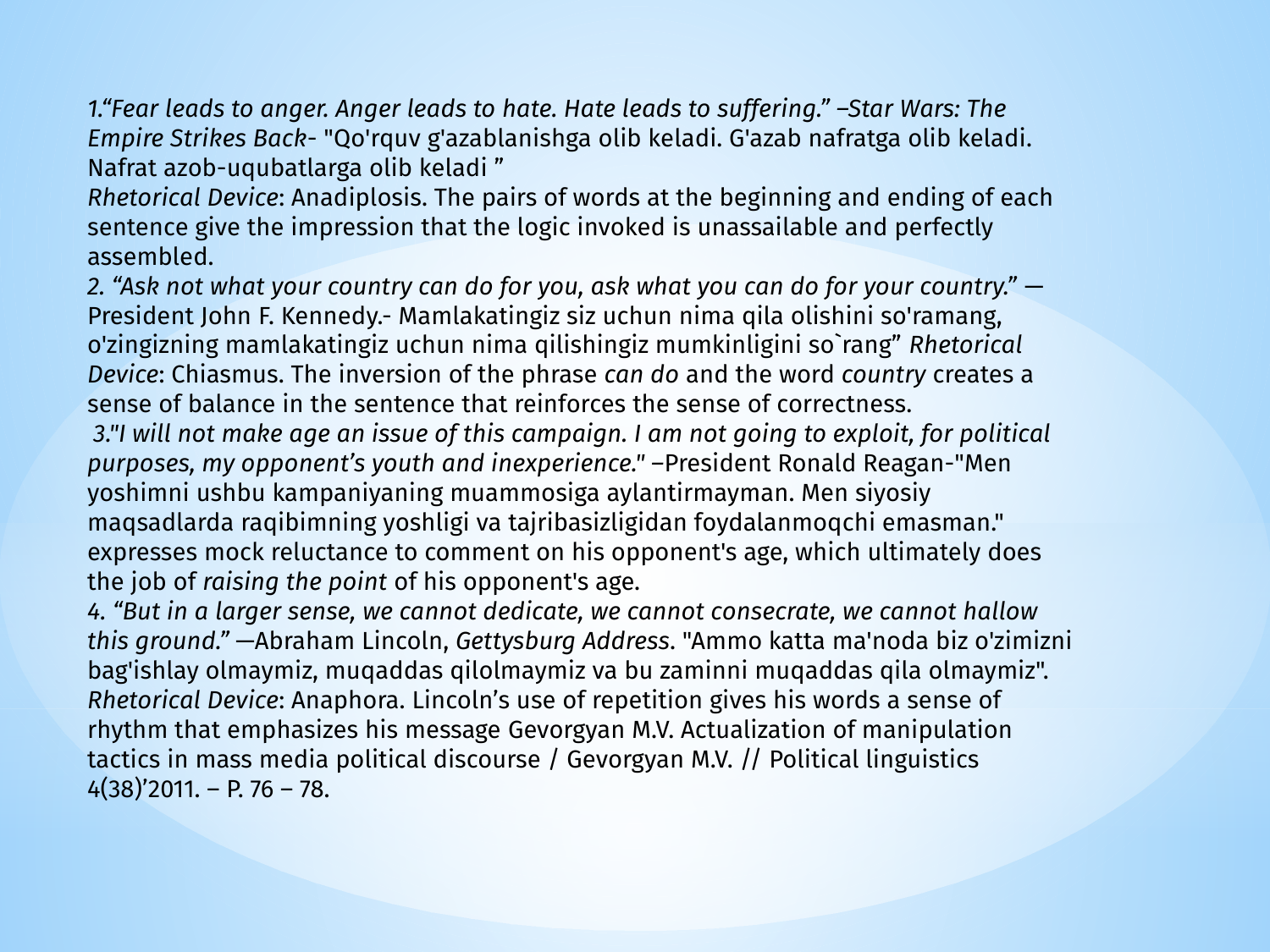

1.“Fear leads to anger. Anger leads to hate. Hate leads to suffering.” –Star Wars: The Empire Strikes Back- "Qo'rquv g'azablanishga olib keladi. G'azab nafratga olib keladi. Nafrat azob-uqubatlarga olib keladi ”
Rhetorical Device: Anadiplosis. The pairs of words at the beginning and ending of each sentence give the impression that the logic invoked is unassailable and perfectly assembled.
2. “Ask not what your country can do for you, ask what you can do for your country.” —President John F. Kennedy.- Mamlakatingiz siz uchun nima qila olishini so'ramang, o'zingizning mamlakatingiz uchun nima qilishingiz mumkinligini so`rang” Rhetorical Device: Chiasmus. The inversion of the phrase can do and the word country creates a sense of balance in the sentence that reinforces the sense of correctness.
 3."I will not make age an issue of this campaign. I am not going to exploit, for political purposes, my opponent’s youth and inexperience." –President Ronald Reagan-"Men yoshimni ushbu kampaniyaning muammosiga aylantirmayman. Men siyosiy maqsadlarda raqibimning yoshligi va tajribasizligidan foydalanmoqchi emasman." expresses mock reluctance to comment on his opponent's age, which ultimately does the job of raising the point of his opponent's age.
4. “But in a larger sense, we cannot dedicate, we cannot consecrate, we cannot hallow this ground.” —Abraham Lincoln, Gettysburg Address. "Ammo katta ma'noda biz o'zimizni bag'ishlay olmaymiz, muqaddas qilolmaymiz va bu zaminni muqaddas qila olmaymiz". Rhetorical Device: Anaphora. Lincoln’s use of repetition gives his words a sense of rhythm that emphasizes his message Gevorgyan M.V. Actualization of manipulation tactics in mass media political discourse / Gevorgyan M.V. // Political linguistics 4(38)’2011. – P. 76 – 78.